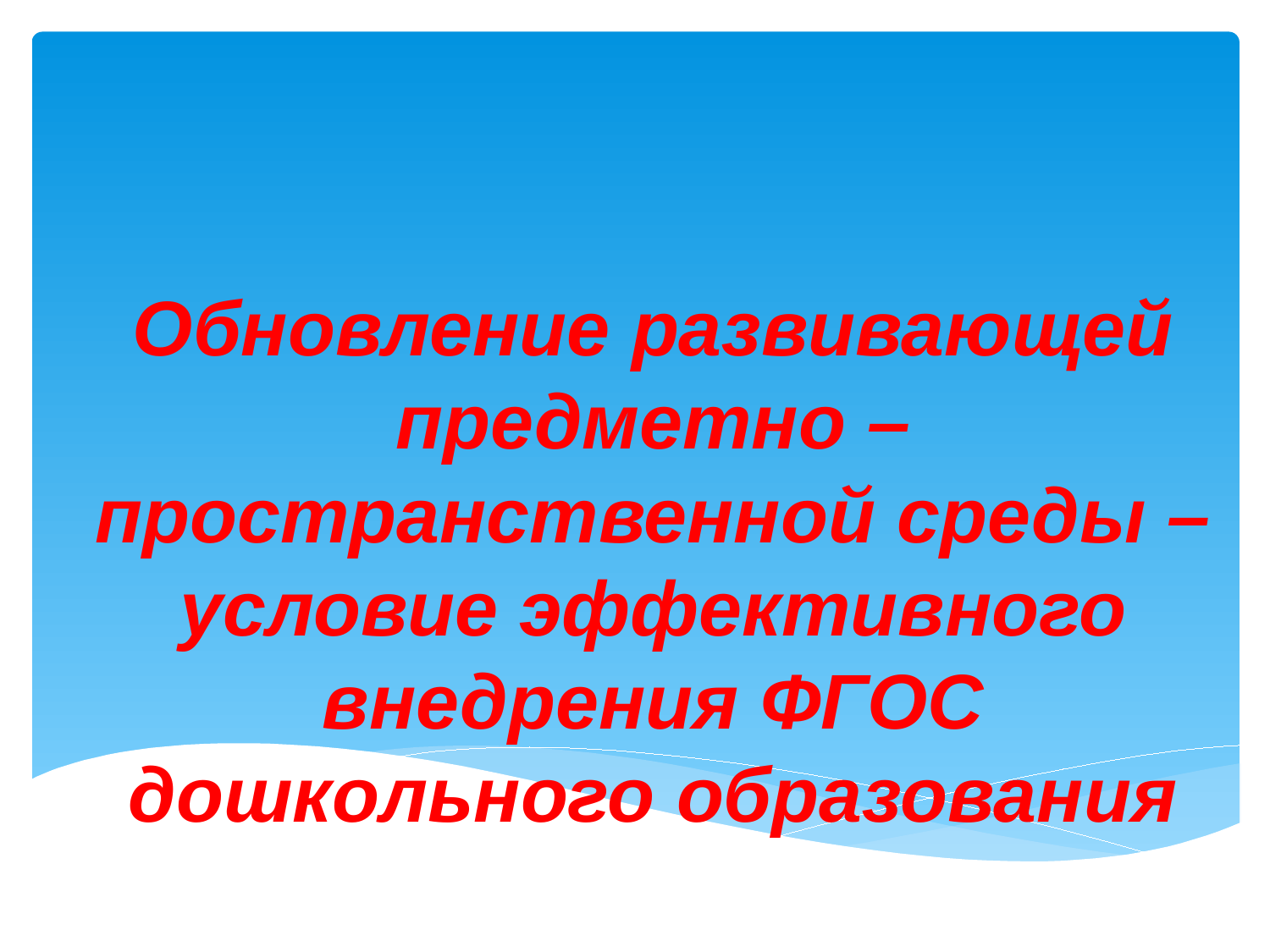

# Обновление развивающей предметно – пространственной среды – условие эффективного внедрения ФГОС дошкольного образования